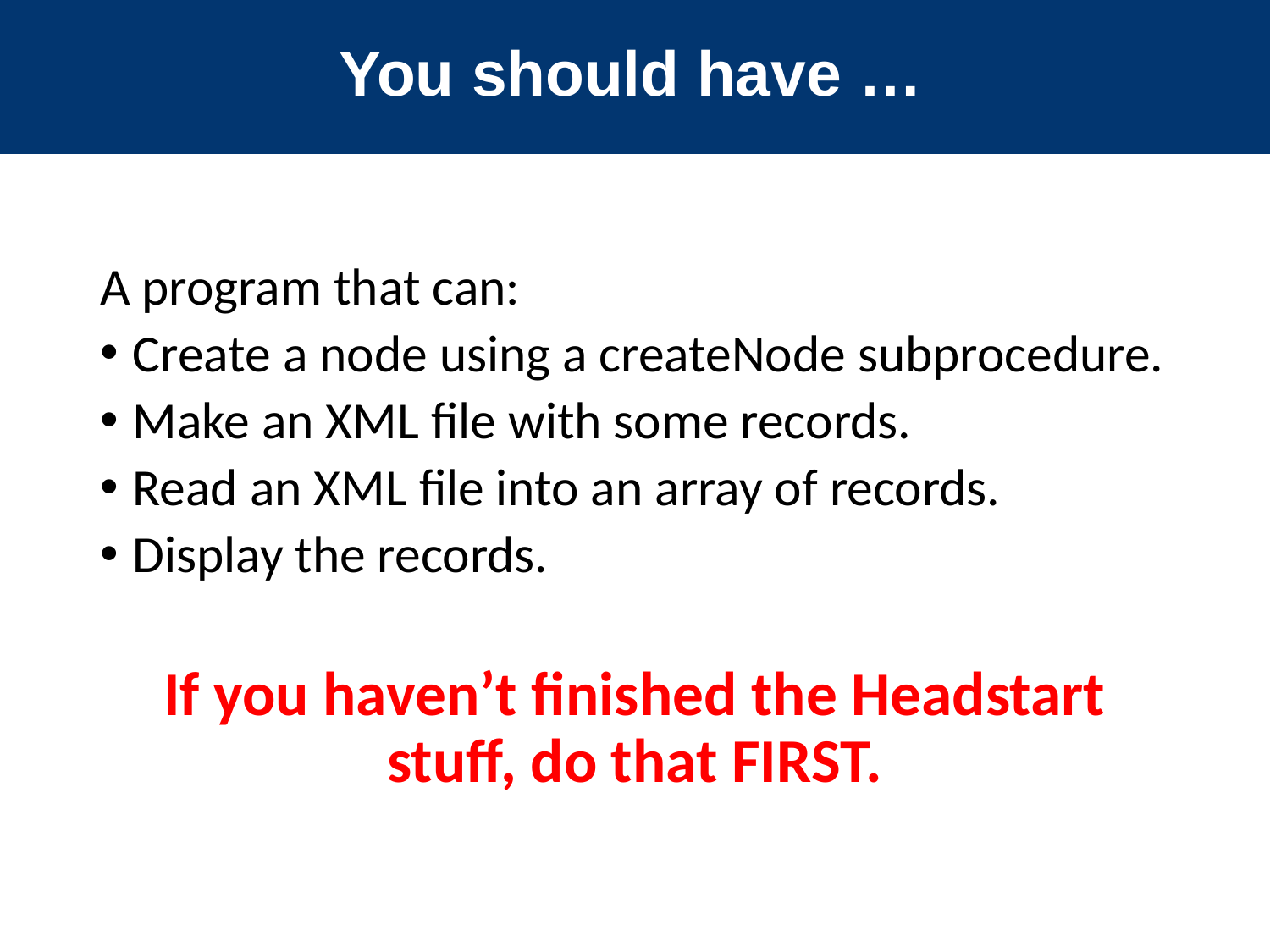

You should have …
A program that can:
 Create a node using a createNode subprocedure.
 Make an XML file with some records.
 Read an XML file into an array of records.
 Display the records.

If you haven’t finished the Headstart stuff, do that FIRST.